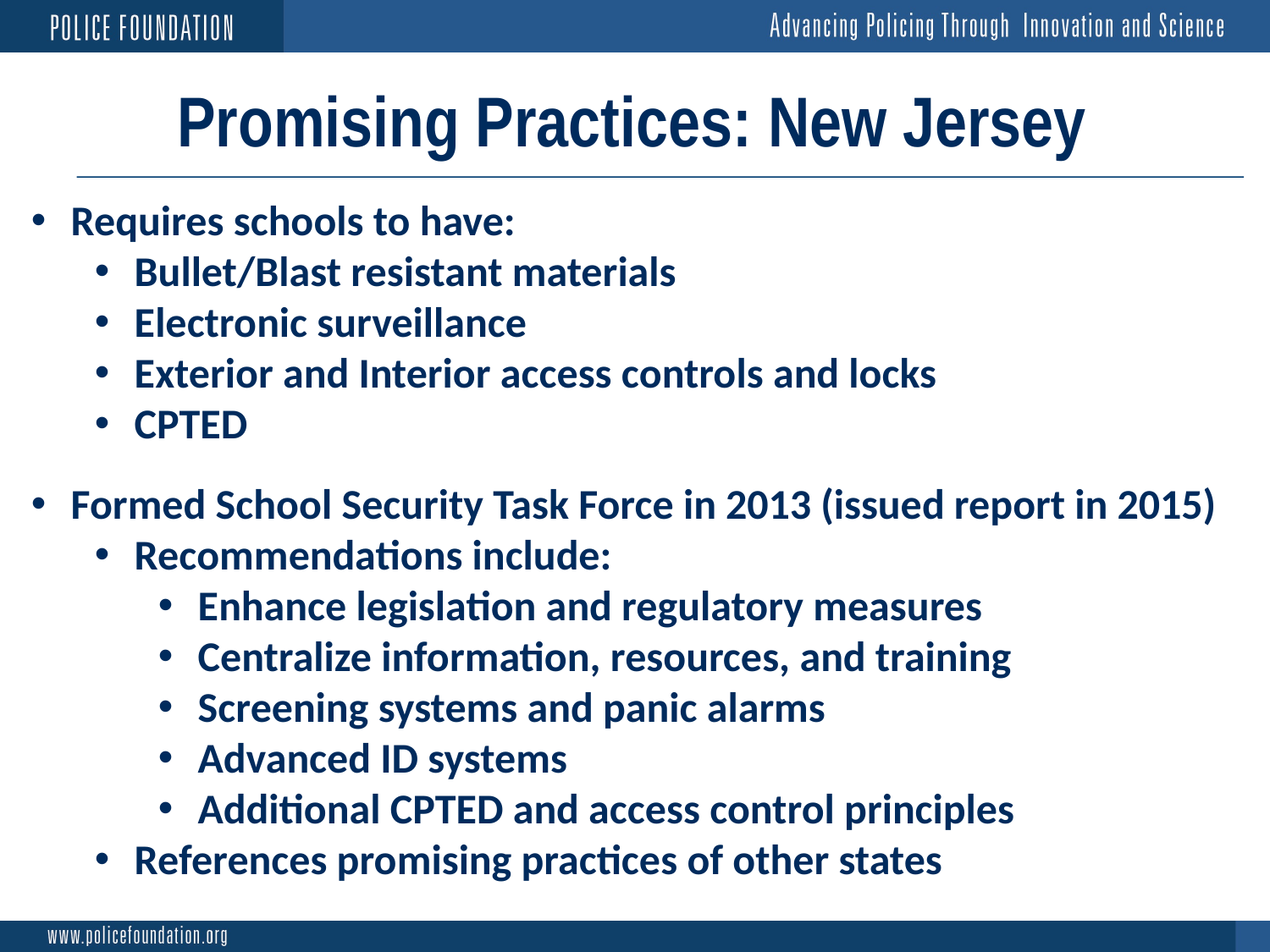

# Promising Practices: New Jersey

Requires schools to have:
Bullet/Blast resistant materials
Electronic surveillance
Exterior and Interior access controls and locks
CPTED

Formed School Security Task Force in 2013 (issued report in 2015)
Recommendations include:
Enhance legislation and regulatory measures
Centralize information, resources, and training
Screening systems and panic alarms
Advanced ID systems
Additional CPTED and access control principles
References promising practices of other states